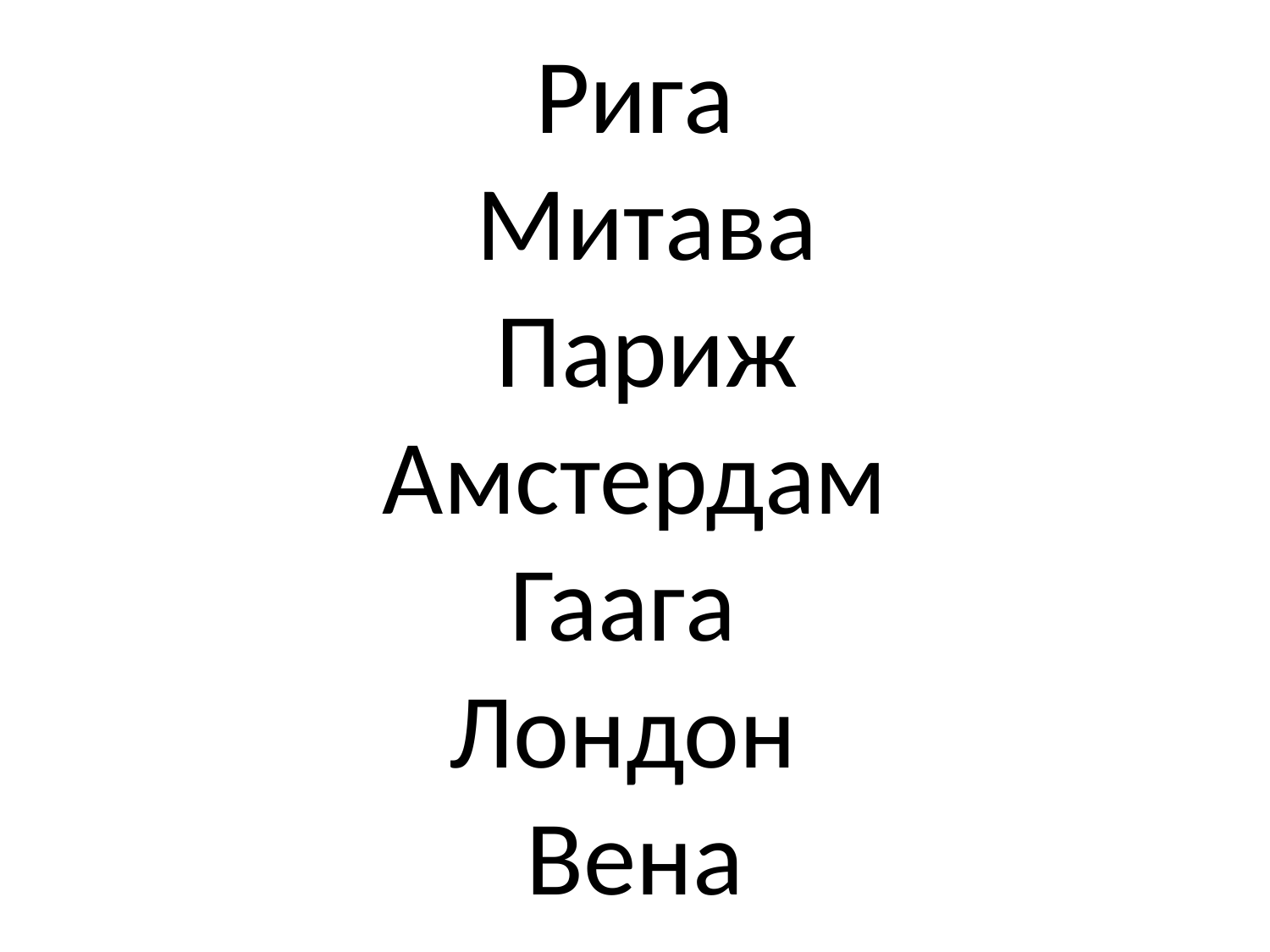

# Рига Митава Париж Амстердам Гаага Лондон Вена